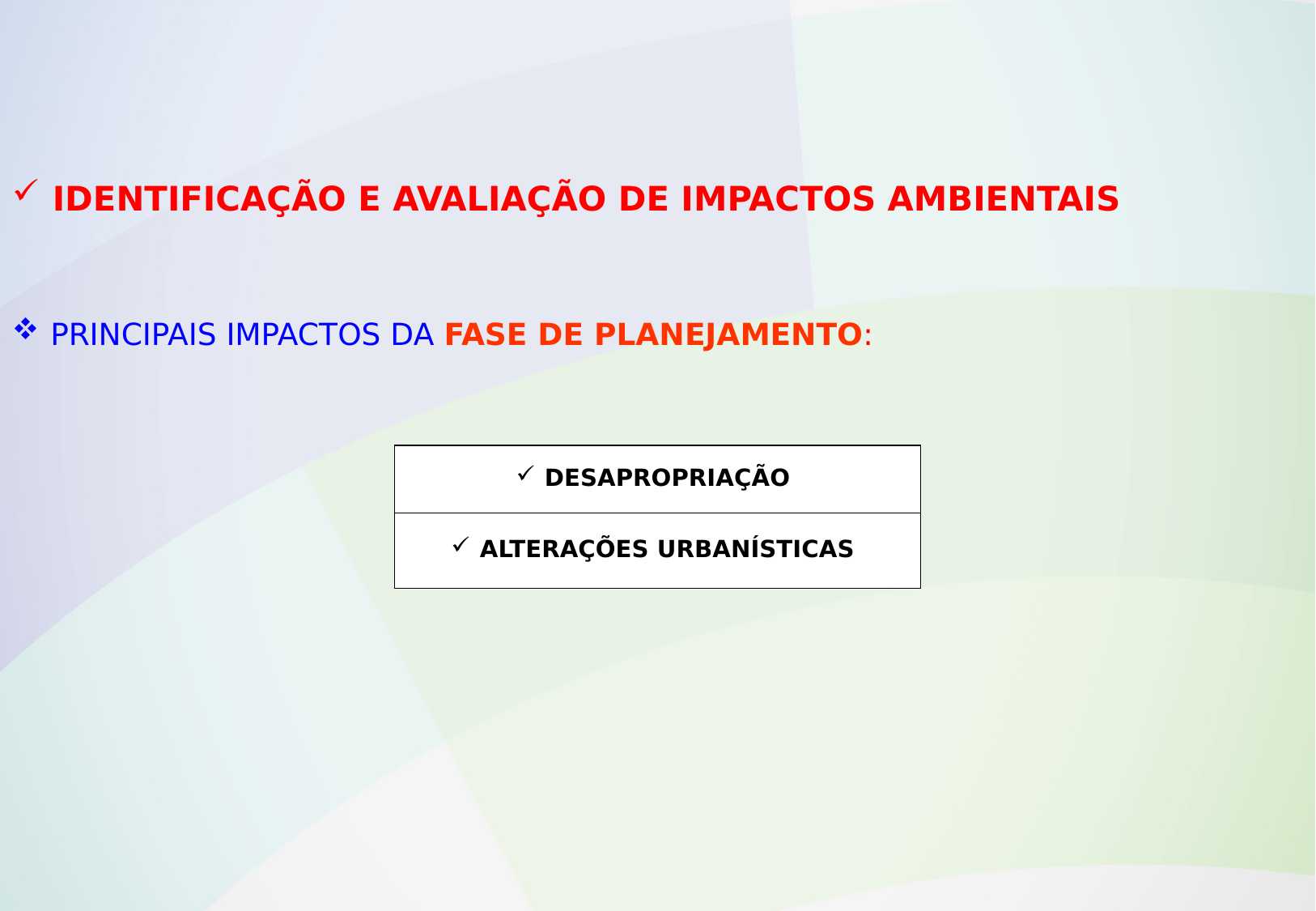

Identificação e Avaliação de Impactos Ambientais
 Principais impactos da Fase de Planejamento:
| desapropriação |
| --- |
| alterações urbanísticas |